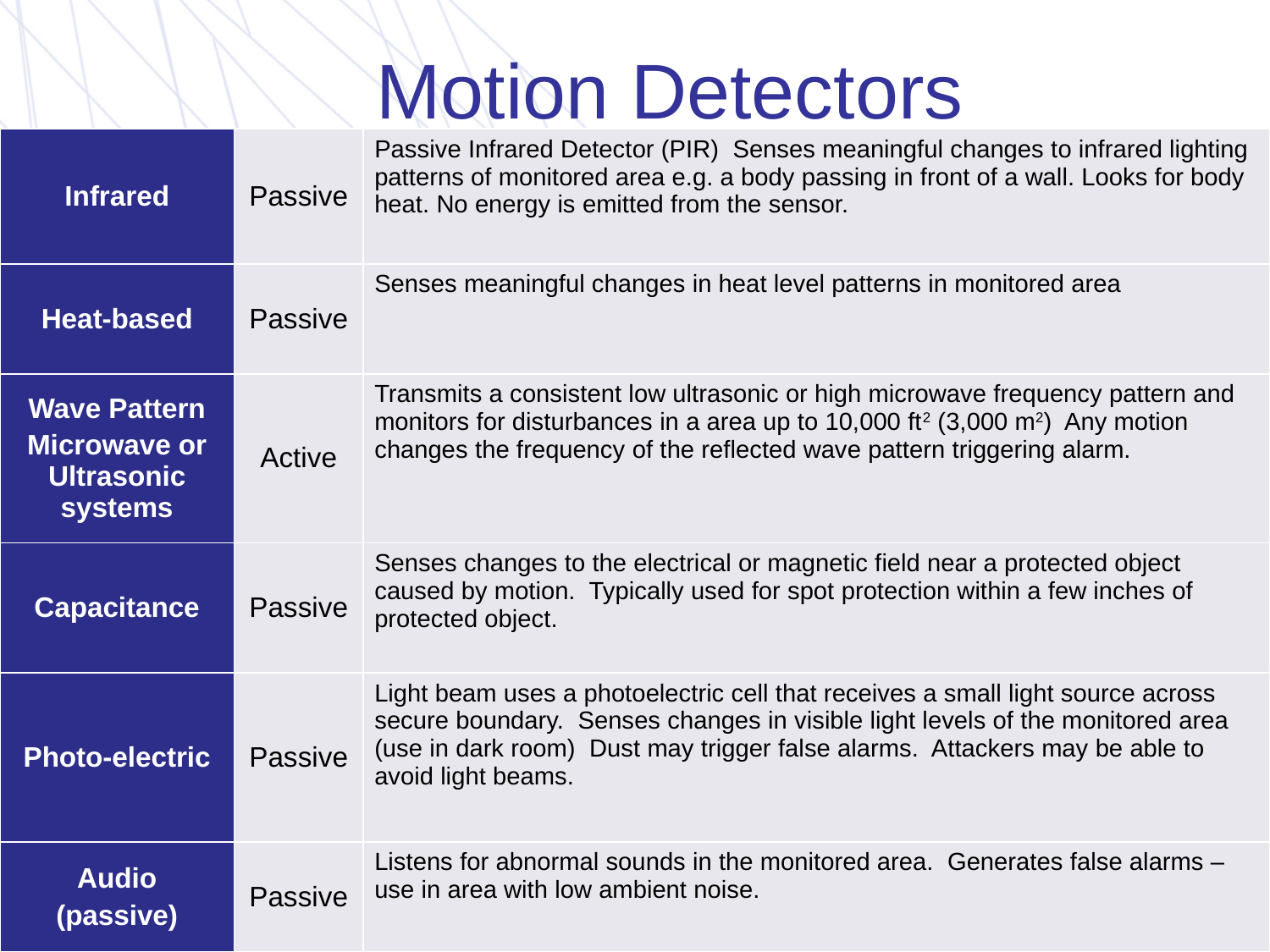

# Motion Detectors
| Infrared | Passive | Passive Infrared Detector (PIR) Senses meaningful changes to infrared lighting patterns of monitored area e.g. a body passing in front of a wall. Looks for body heat. No energy is emitted from the sensor. |
| --- | --- | --- |
| Heat-based | Passive | Senses meaningful changes in heat level patterns in monitored area |
| Wave Pattern Microwave or Ultrasonic systems | Active | Transmits a consistent low ultrasonic or high microwave frequency pattern and monitors for disturbances in a area up to 10,000 ft2 (3,000 m2) Any motion changes the frequency of the reflected wave pattern triggering alarm. |
| Capacitance | Passive | Senses changes to the electrical or magnetic field near a protected object caused by motion. Typically used for spot protection within a few inches of protected object. |
| Photo-electric | Passive | Light beam uses a photoelectric cell that receives a small light source across secure boundary. Senses changes in visible light levels of the monitored area (use in dark room) Dust may trigger false alarms. Attackers may be able to avoid light beams. |
| Audio (passive) | Passive | Listens for abnormal sounds in the monitored area. Generates false alarms – use in area with low ambient noise. |

33